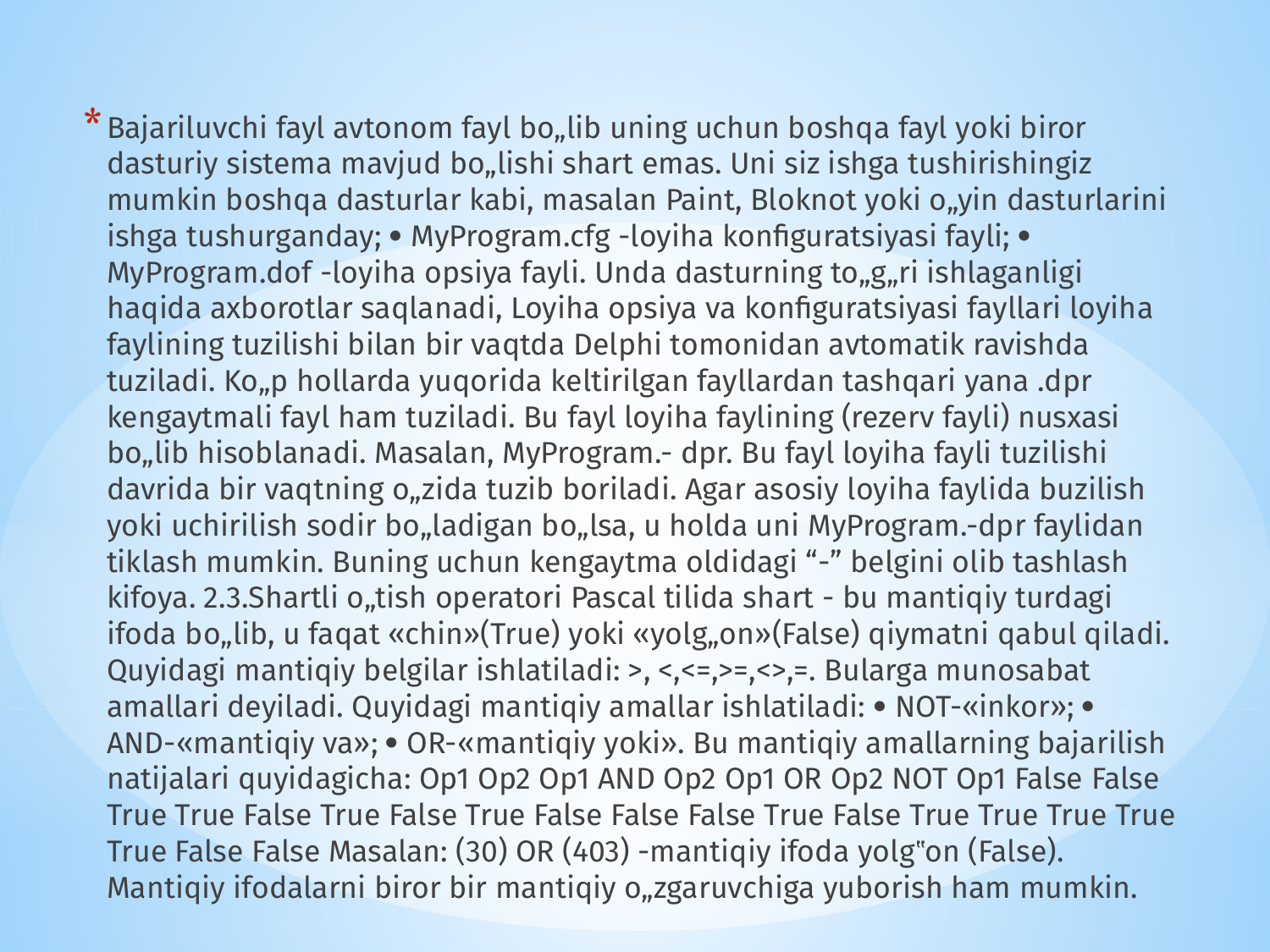

Bajariluvchi fayl avtonom fayl bo„lib uning uchun boshqa fayl yoki biror dasturiy sistema mavjud bo„lishi shart emas. Uni siz ishga tushirishingiz mumkin boshqa dasturlar kabi, masalan Paint, Bloknot yoki o„yin dasturlarini ishga tushurganday; • MyProgram.cfg -loyiha konfiguratsiyasi fayli; • MyProgram.dof -loyiha opsiya fayli. Unda dasturning to„g„ri ishlaganligi haqida axborotlar saqlanadi, Loyiha opsiya va konfiguratsiyasi fayllari loyiha faylining tuzilishi bilan bir vaqtda Delphi tomonidan avtomatik ravishda tuziladi. Ko„p hollarda yuqorida keltirilgan fayllardan tashqari yana .dpr kengaytmali fayl ham tuziladi. Bu fayl loyiha faylining (rezerv fayli) nusxasi bo„lib hisoblanadi. Masalan, MyProgram.- dpr. Bu fayl loyiha fayli tuzilishi davrida bir vaqtning o„zida tuzib boriladi. Agar asosiy loyiha faylida buzilish yoki uchirilish sodir bo„ladigan bo„lsa, u holda uni MyProgram.-dpr faylidan tiklash mumkin. Buning uchun kengaytma oldidagi “-” belgini olib tashlash kifoya. 2.3.Shartli o„tish operatori Pascal tilida shart - bu mantiqiy turdagi ifoda bo„lib, u faqat «chin»(True) yoki «yolg„on»(False) qiymatni qabul qiladi. Quyidagi mantiqiy belgilar ishlatiladi: >, <,<=,>=,<>,=. Bularga munosabat amallari deyiladi. Quyidagi mantiqiy amallar ishlatiladi: • NOT-«inkor»; • AND-«mantiqiy va»; • OR-«mantiqiy yoki». Bu mantiqiy amallarning bajarilish natijalari quyidagicha: Op1 Op2 Op1 AND Op2 Op1 OR Op2 NOT Op1 False False True True False True False True False False False True False True True True True True False False Masalan: (30) OR (403) -mantiqiy ifoda yolg‟on (False). Mantiqiy ifodalarni biror bir mantiqiy o„zgaruvchiga yuborish ham mumkin.